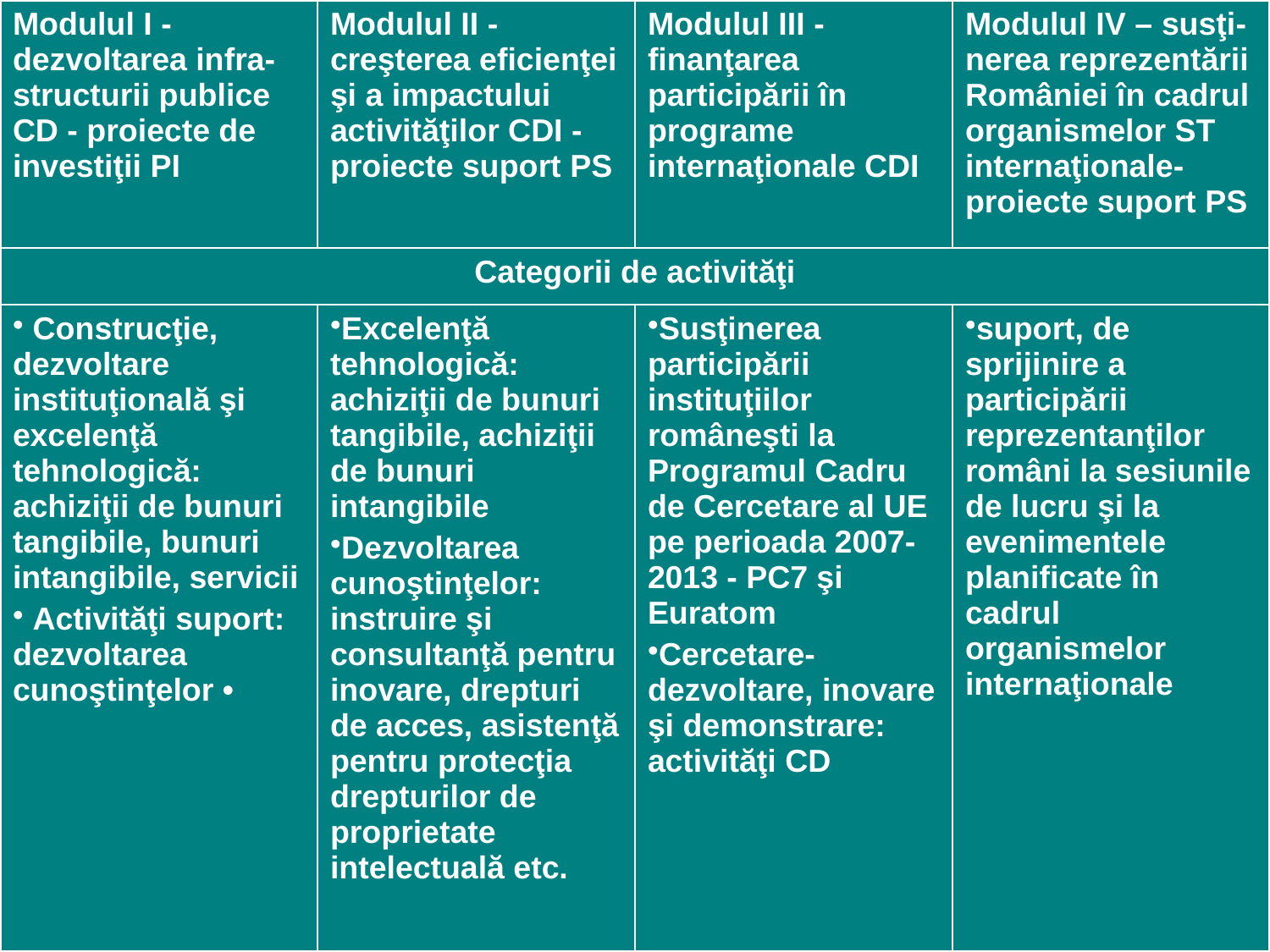

| Modulul I - dezvoltarea infra-structurii publice CD - proiecte de investiţii PI | Modulul II - creşterea eficienţei şi a impactului activităţilor CDI - proiecte suport PS | Modulul III - finanţarea participării în programe internaţionale CDI | Modulul IV – susţi-nerea reprezentării României în cadrul organismelor ST internaţionale-proiecte suport PS |
| --- | --- | --- | --- |
| Categorii de activităţi |  |  |  |
| Construcţie, dezvoltare instituţională şi excelenţă tehnologică: achiziţii de bunuri tangibile, bunuri intangibile, servicii Activităţi suport: dezvoltarea cunoştinţelor • | Excelenţă tehnologică: achiziţii de bunuri tangibile, achiziţii de bunuri intangibile Dezvoltarea cunoştinţelor: instruire şi consultanţă pentru inovare, drepturi de acces, asistenţă pentru protecţia drepturilor de proprietate intelectuală etc. | Susţinerea participării instituţiilor româneşti la Programul Cadru de Cercetare al UE pe perioada 2007-2013 - PC7 şi Euratom Cercetare-dezvoltare, inovare şi demonstrare: activităţi CD | suport, de sprijinire a participării reprezentanţilor români la sesiunile de lucru şi la evenimentele planificate în cadrul organismelor internaţionale |